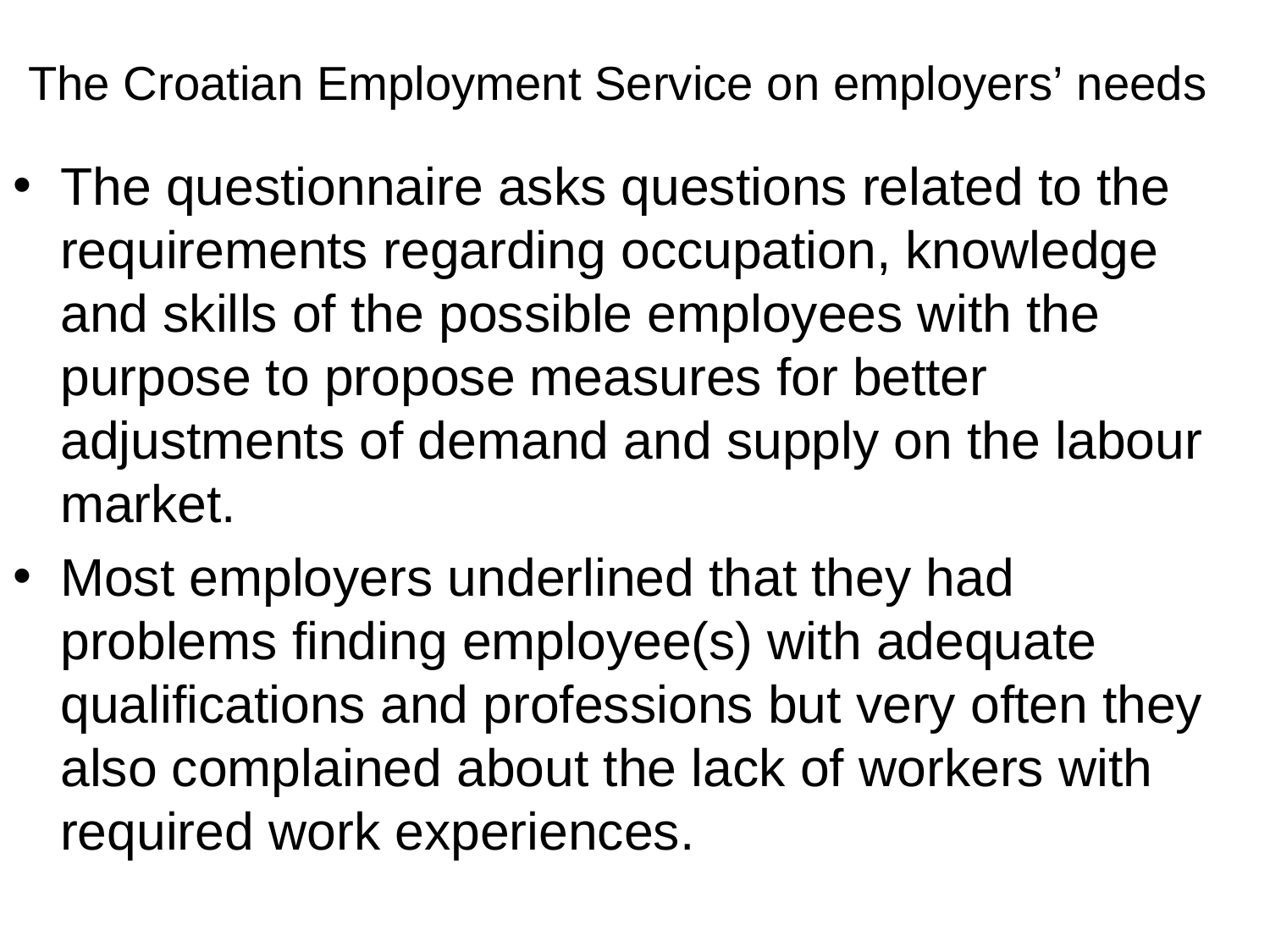

# The Croatian Employment Service on employers’ needs
The questionnaire asks questions related to the requirements regarding occupation, knowledge and skills of the possible employees with the purpose to propose measures for better adjustments of demand and supply on the labour market.
Most employers underlined that they had problems finding employee(s) with adequate qualifications and professions but very often they also complained about the lack of workers with required work experiences.